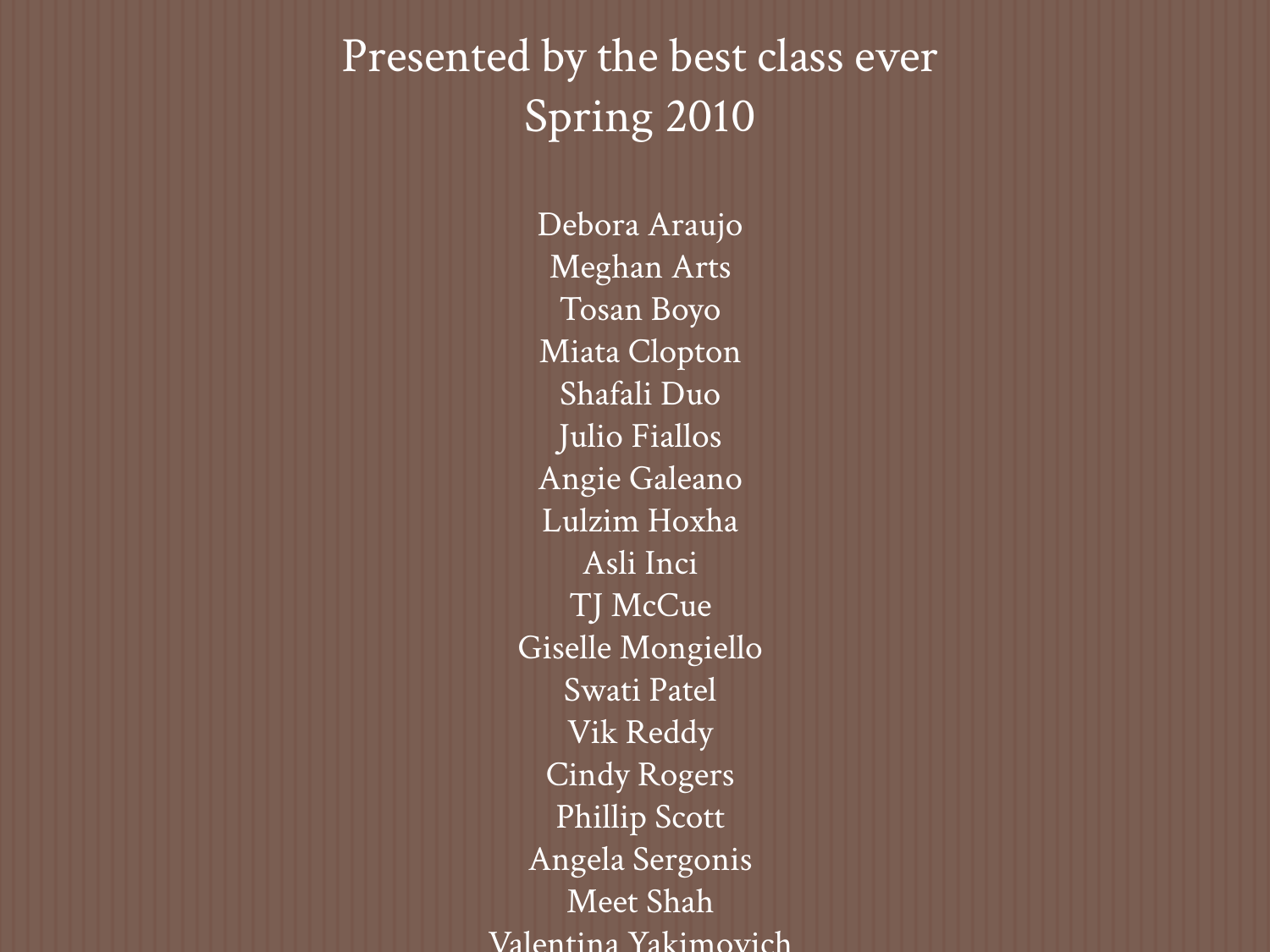

Presented by the best class ever
Spring 2010

Debora Araujo
Meghan Arts
Tosan Boyo
Miata Clopton
Shafali Duo
Julio Fiallos
Angie Galeano
Lulzim Hoxha
Asli Inci
TJ McCue
Giselle Mongiello
Swati Patel
Vik Reddy
Cindy Rogers
Phillip Scott
Angela Sergonis
Meet Shah
Valentina Yakimovich